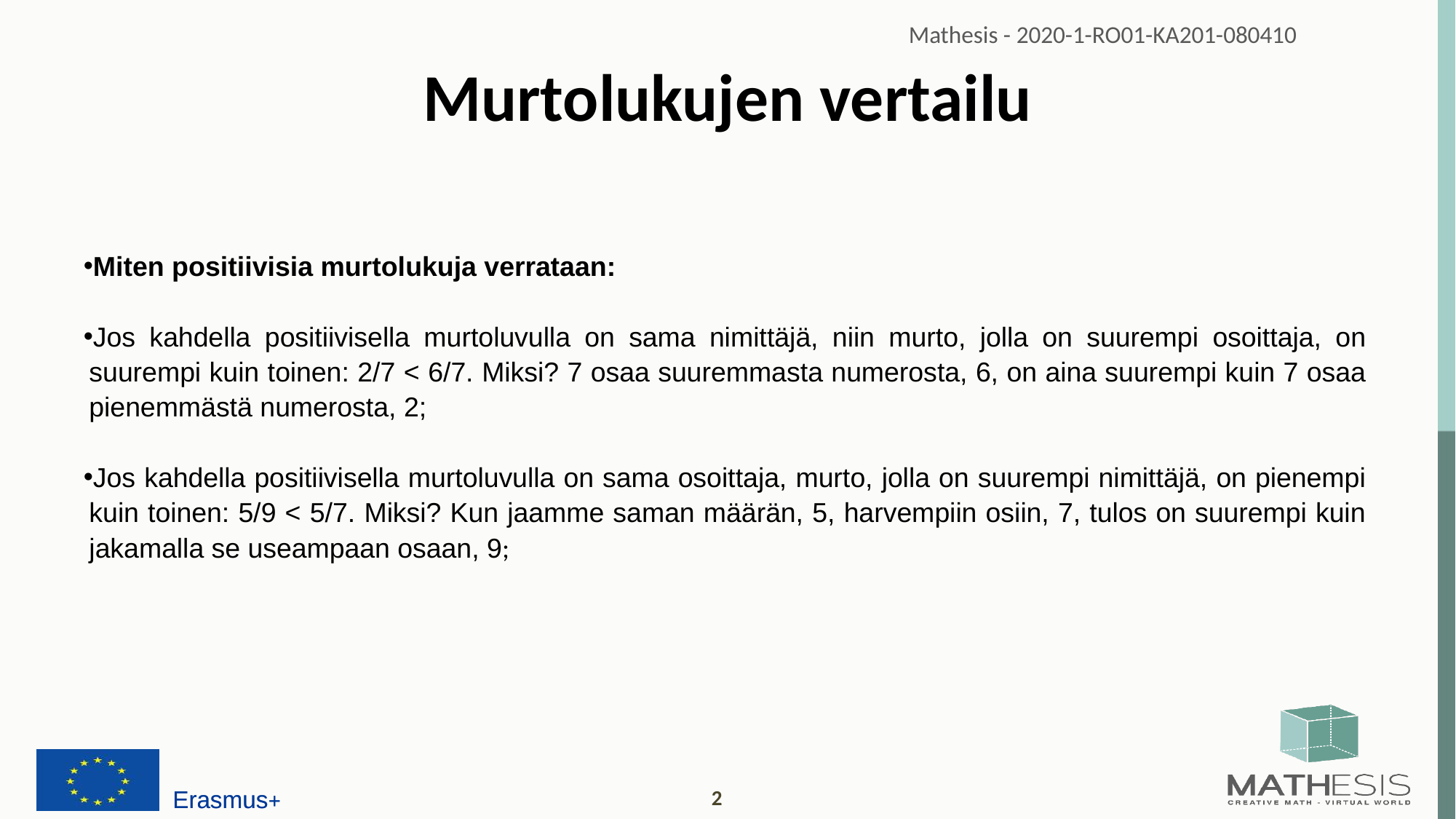

# Murtolukujen vertailu
Miten positiivisia murtolukuja verrataan:
Jos kahdella positiivisella murtoluvulla on sama nimittäjä, niin murto, jolla on suurempi osoittaja, on suurempi kuin toinen: 2/7 < 6/7. Miksi? 7 osaa suuremmasta numerosta, 6, on aina suurempi kuin 7 osaa pienemmästä numerosta, 2;
Jos kahdella positiivisella murtoluvulla on sama osoittaja, murto, jolla on suurempi nimittäjä, on pienempi kuin toinen: 5/9 < 5/7. Miksi? Kun jaamme saman määrän, 5, harvempiin osiin, 7, tulos on suurempi kuin jakamalla se useampaan osaan, 9;